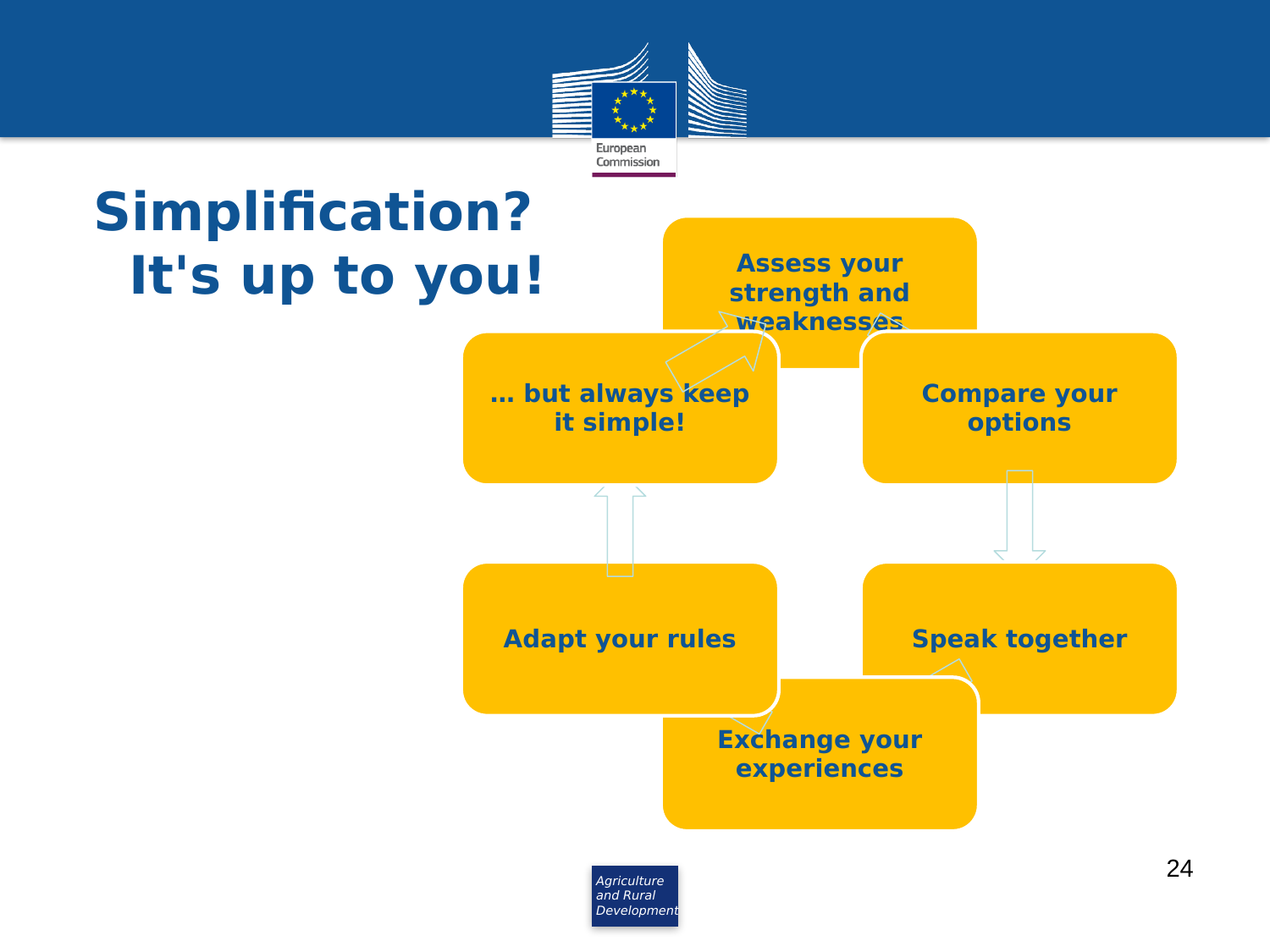

# Simplification? It's up to you!
Assess your strength and weaknesses
Compare your options
Speak together
Exchange your experiences
Adapt your rules
… but always keep it simple!
24